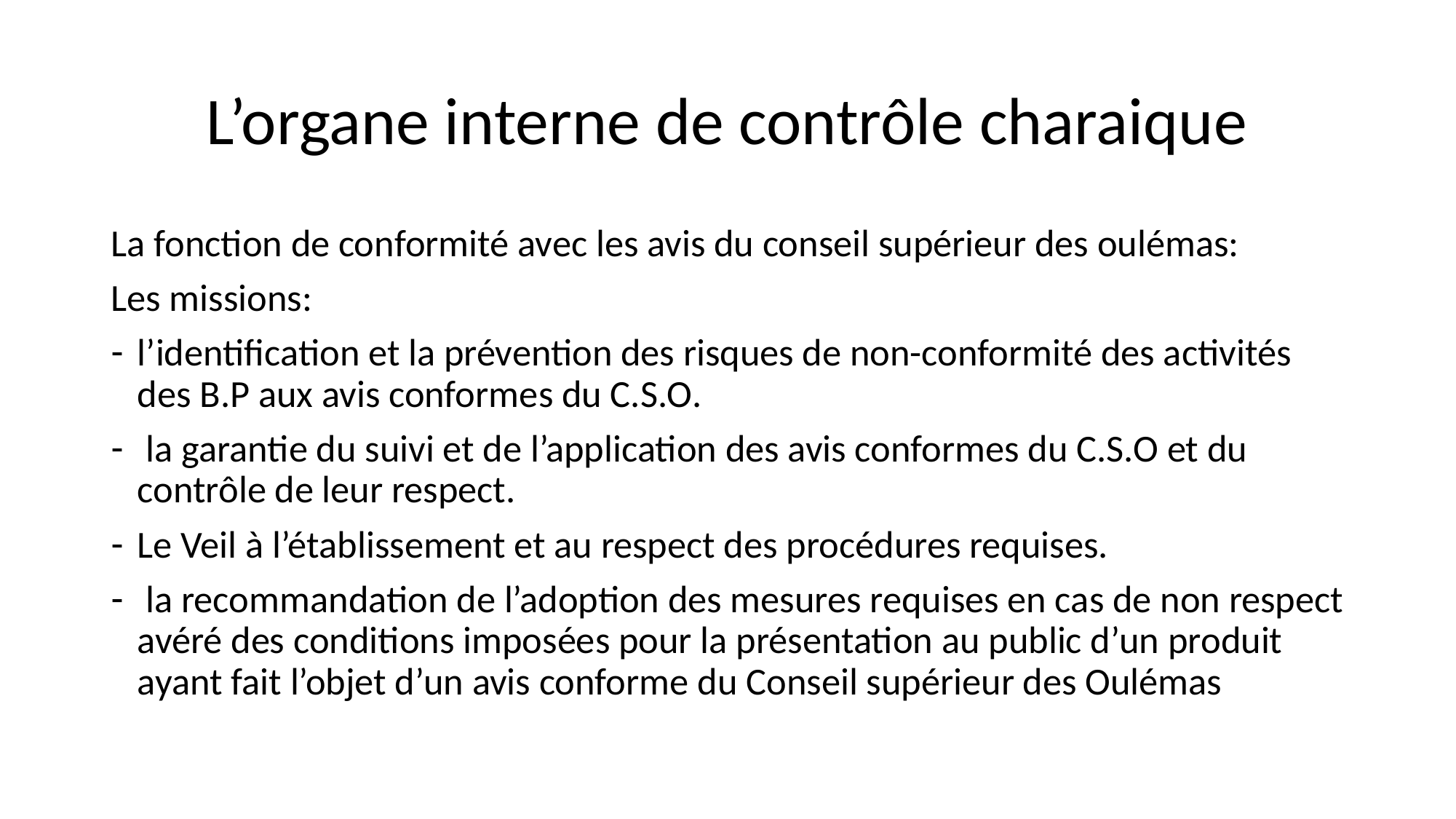

# L’organe interne de contrôle charaique
La fonction de conformité avec les avis du conseil supérieur des oulémas:
Les missions:
l’identification et la prévention des risques de non-conformité des activités des B.P aux avis conformes du C.S.O.
 la garantie du suivi et de l’application des avis conformes du C.S.O et du contrôle de leur respect.
Le Veil à l’établissement et au respect des procédures requises.
 la recommandation de l’adoption des mesures requises en cas de non respect avéré des conditions imposées pour la présentation au public d’un produit ayant fait l’objet d’un avis conforme du Conseil supérieur des Oulémas